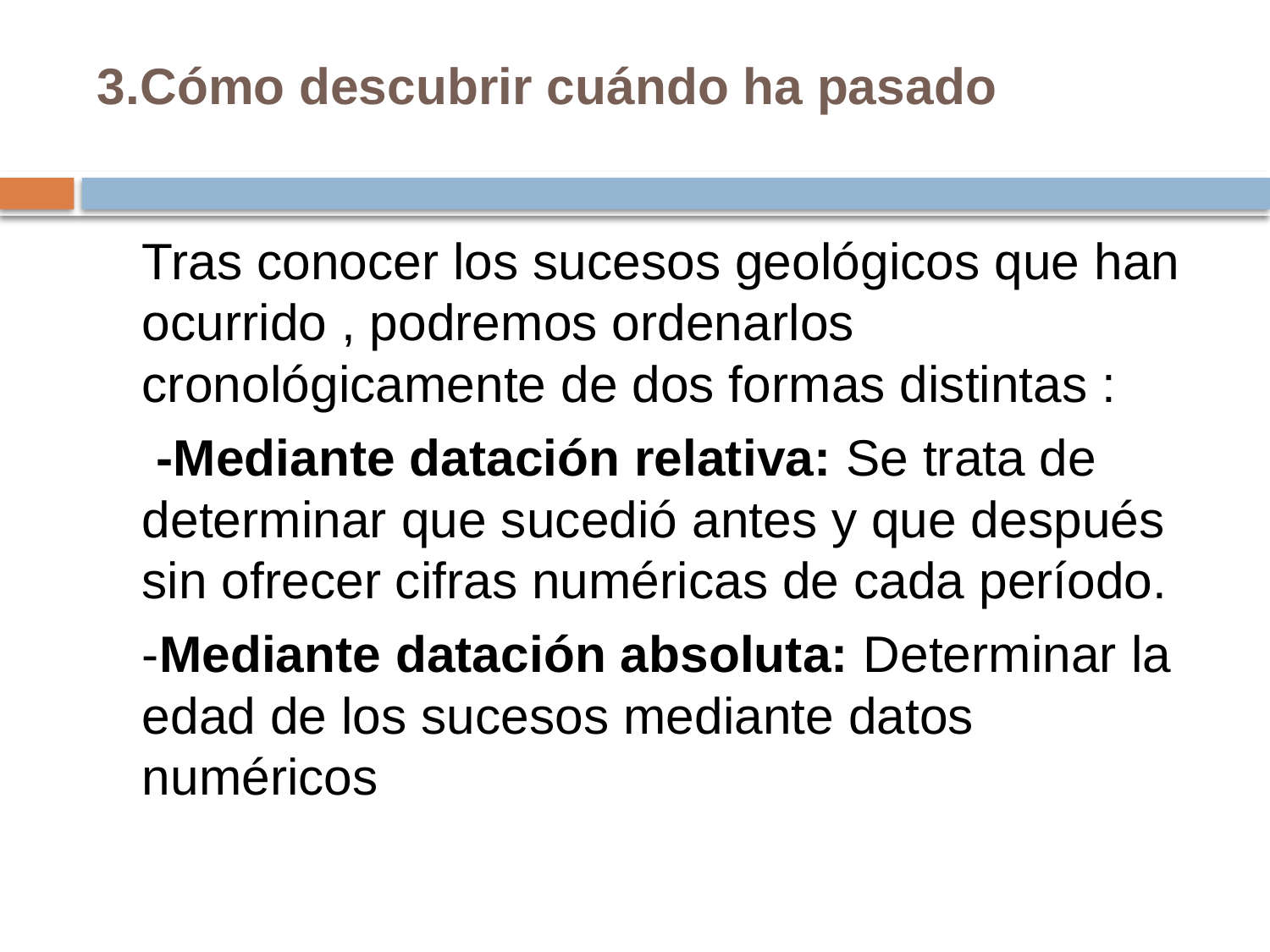

# 3.Cómo descubrir cuándo ha pasado
	Tras conocer los sucesos geológicos que han ocurrido , podremos ordenarlos cronológicamente de dos formas distintas :
	 -Mediante datación relativa: Se trata de determinar que sucedió antes y que después sin ofrecer cifras numéricas de cada período.
	-Mediante datación absoluta: Determinar la edad de los sucesos mediante datos numéricos